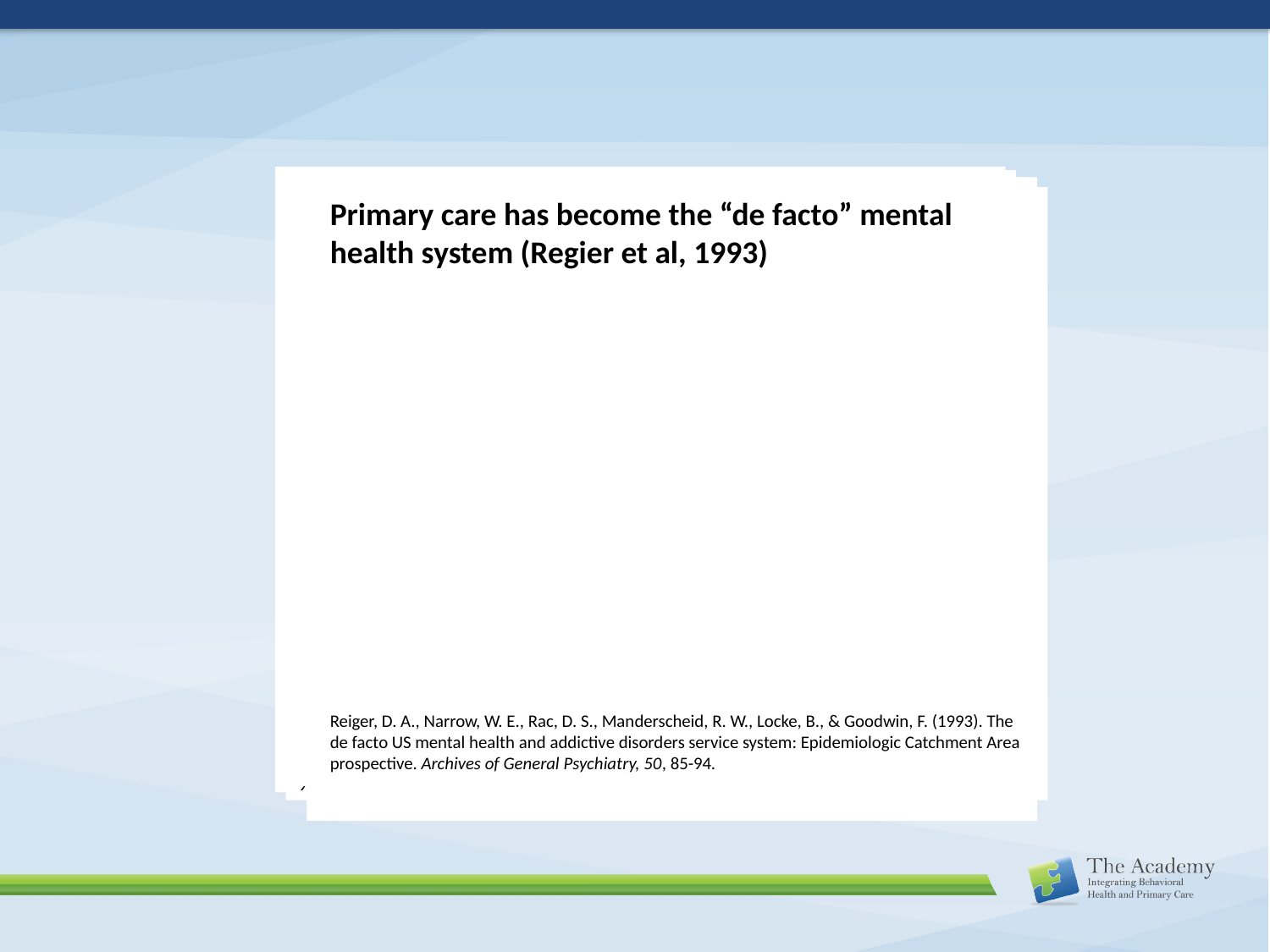

1 in 4 adults suffer from a “mental disorder” in a given year - 26.2% (Kessler, Chiu, Demler, & Walters, 2005)

Kessler RC, Chiu WT, Demler O, Walters EE. Prevalence, severity, and comorbidity of twelve-month DSM-IV disorders in the National Comorbidity Survey Replication (NCS-R). Archives of General Psychiatry, 2005 Jun;62(6):617-27.
18 and over = 57.7 million people (U.S. Census Bureau, 2005)

U.S. Census Bureau Population Estimates by Demographic Characteristics. Table 2: Annual Estimates of the Population by Selected Age Groups and Sex for the United States: April 1, 2000 to July 1, 2004 (NC-EST2004-02) Source: Population Division, U.S. Census Bureau Release Date: June 9, 2005. http://www.census.gov/popest/national/asrh/
50-90% of patients with “mental health” needs rely solely on their primary care physician (Brody, Khaliq, & Thompson, 1997)

Brody, D.S., Khaliq, A.A., & Thompson, T.L. (1997). Patients’ perspectives on the management of emotional distress in primary care settings. Journal of Internal Medicine, 12, 403-406.

Of the 40% referred from primary care to “specialty mental health services” only about 10% will follow up (Cummings, 2002)

Cummings, N. (2002, December). Integrated practice in the 21st century. Paper presented at Brief Therapy Conference, Orlando, Fl.

Primary care has become the “de facto” mental health system (Regier et al, 1993)

Reiger, D. A., Narrow, W. E., Rac, D. S., Manderscheid, R. W., Locke, B., & Goodwin, F. (1993). The de facto US mental health and addictive disorders service system: Epidemiologic Catchment Area prospective. Archives of General Psychiatry, 50, 85-94.